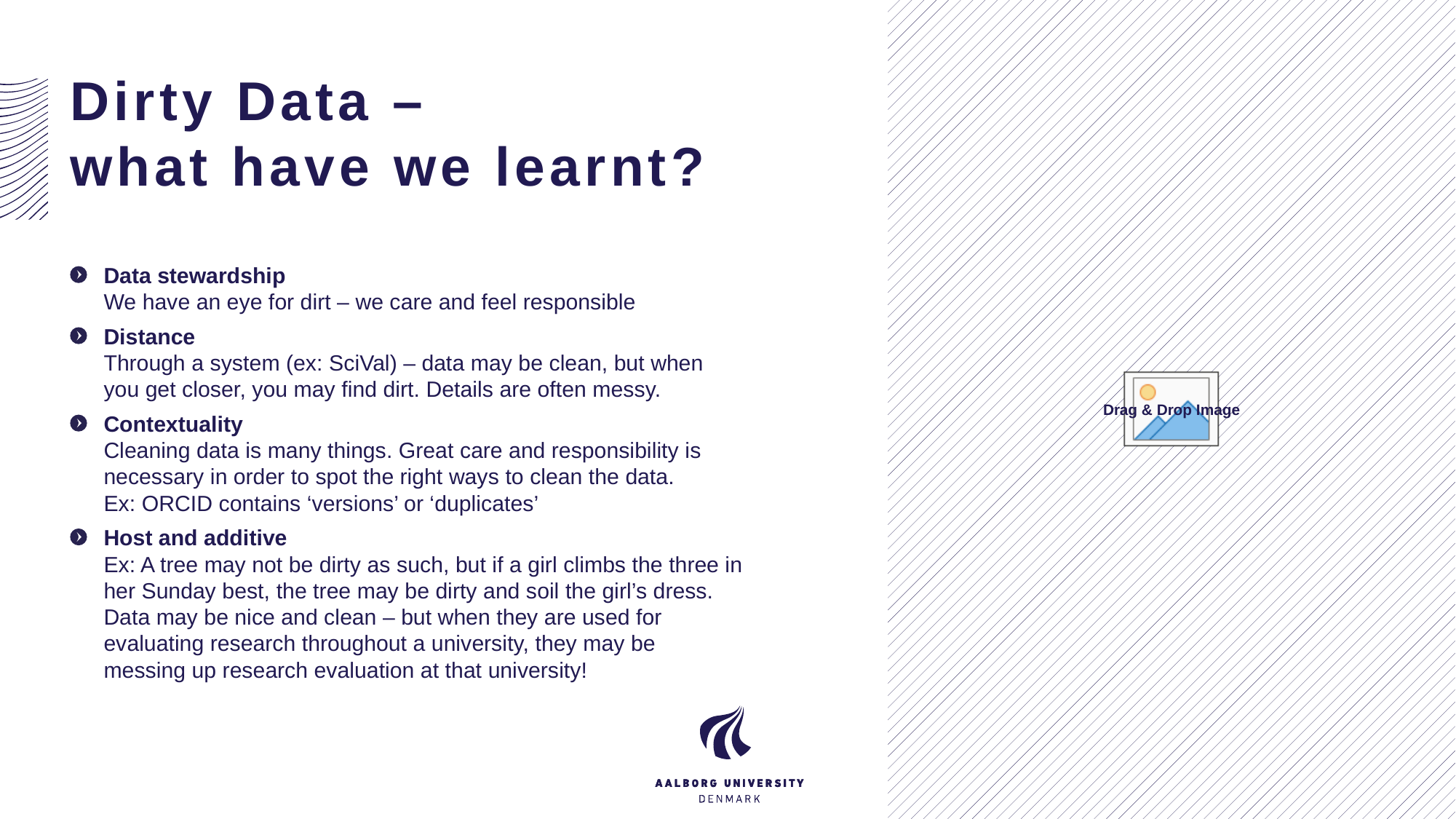

# Dirty Data – what have we learnt?
13
Data stewardship
We have an eye for dirt – we care and feel responsible
Distance
Through a system (ex: SciVal) – data may be clean, but when you get closer, you may find dirt. Details are often messy.
Contextuality
Cleaning data is many things. Great care and responsibility is necessary in order to spot the right ways to clean the data.
Ex: ORCID contains ‘versions’ or ‘duplicates’
Host and additive
Ex: A tree may not be dirty as such, but if a girl climbs the three in her Sunday best, the tree may be dirty and soil the girl’s dress.
Data may be nice and clean – but when they are used for evaluating research throughout a university, they may be messing up research evaluation at that university!